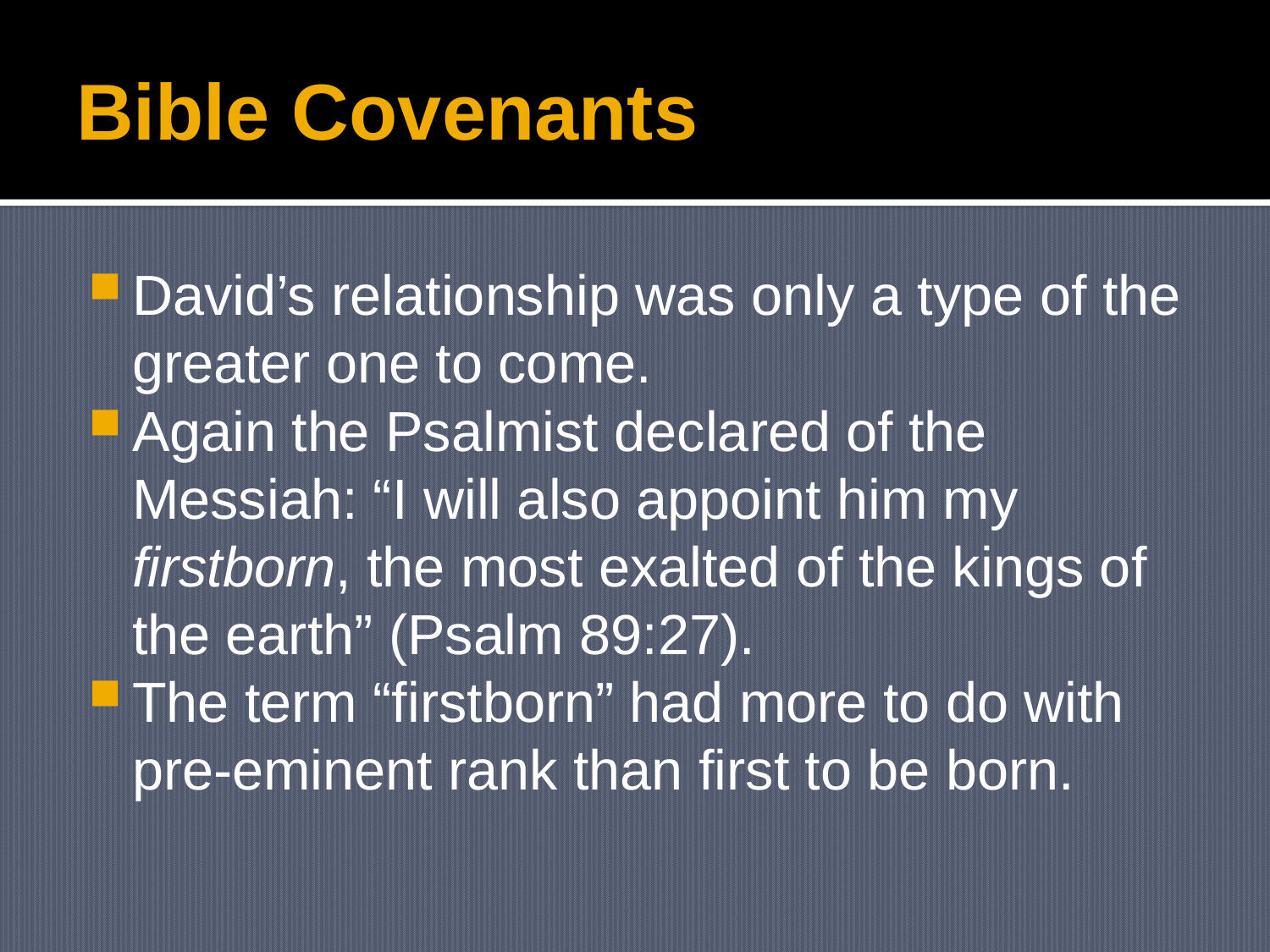

# Bible Covenants
David’s relationship was only a type of the greater one to come.
Again the Psalmist declared of the Messiah: “I will also appoint him my firstborn, the most exalted of the kings of the earth” (Psalm 89:27).
The term “firstborn” had more to do with pre-eminent rank than first to be born.